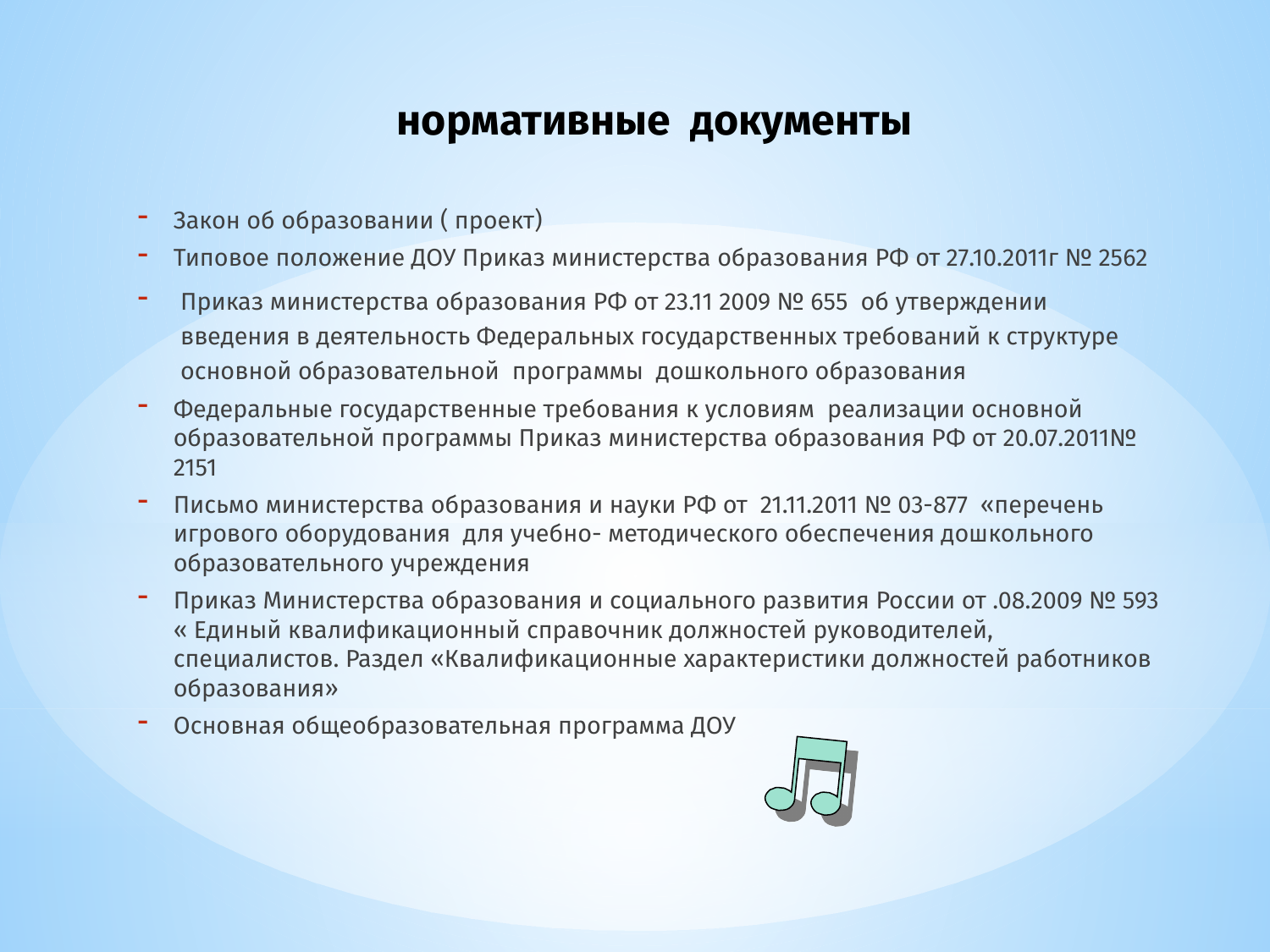

# нормативные  документы
Закон об образовании ( проект)
Типовое положение ДОУ Приказ министерства образования РФ от 27.10.2011г № 2562
Приказ министерства образования РФ от 23.11 2009 № 655  об утверждении введения в деятельность Федеральных государственных требований к структуре основной образовательной  программы  дошкольного образования
Федеральные государственные требования к условиям  реализации основной образовательной программы Приказ министерства образования РФ от 20.07.2011№ 2151
Письмо министерства образования и науки РФ от  21.11.2011 № 03-877  «перечень игрового оборудования  для учебно- методического обеспечения дошкольного  образовательного учреждения
Приказ Министерства образования и социального развития России от .08.2009 № 593 « Единый квалификационный справочник должностей руководителей, специалистов. Раздел «Квалификационные характеристики должностей работников образования»
Основная общеобразовательная программа ДОУ